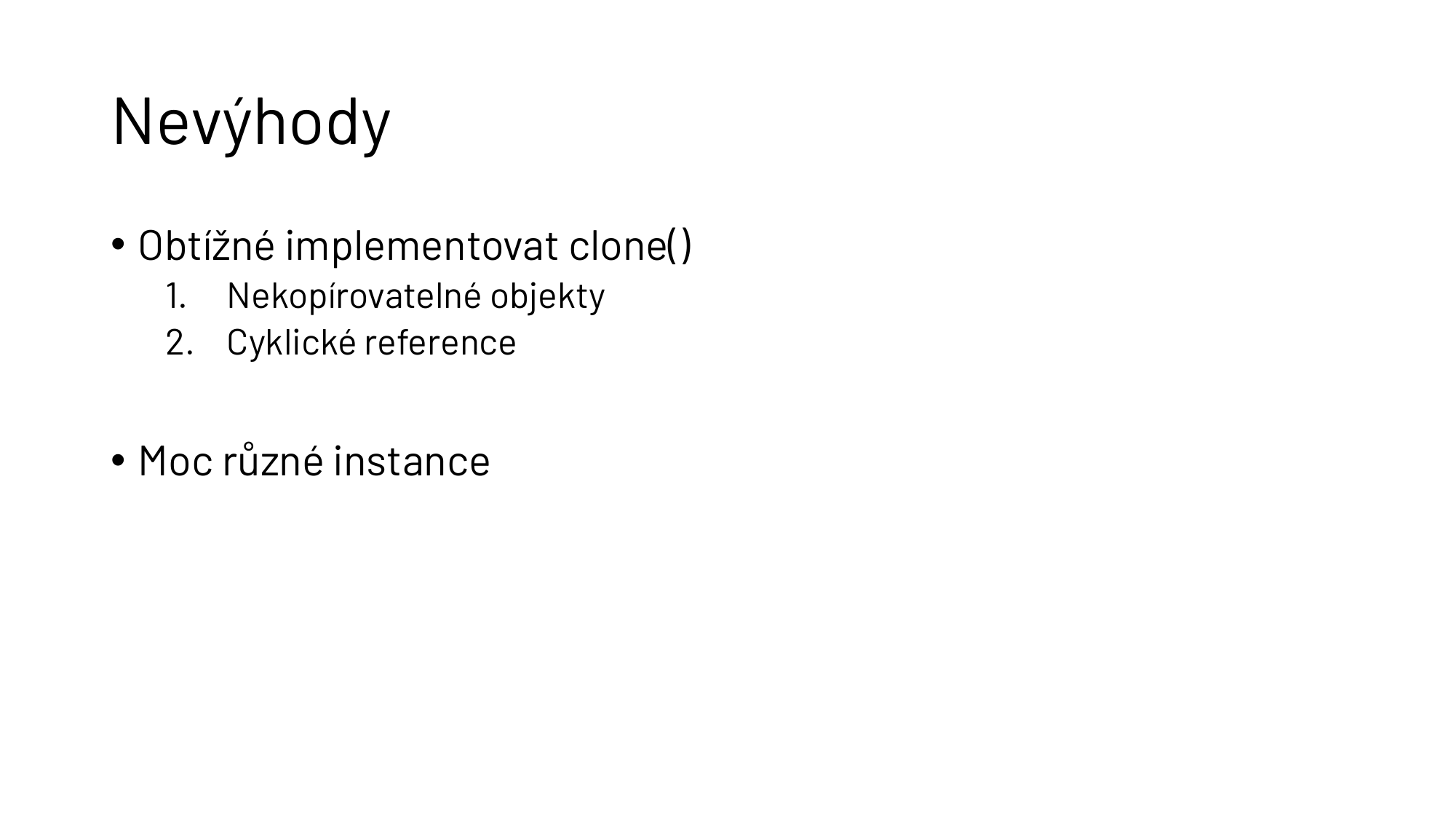

# Nevýhody
Obtížné implementovat clone()
Nekopírovatelné objekty
Cyklické reference

Moc různé instance